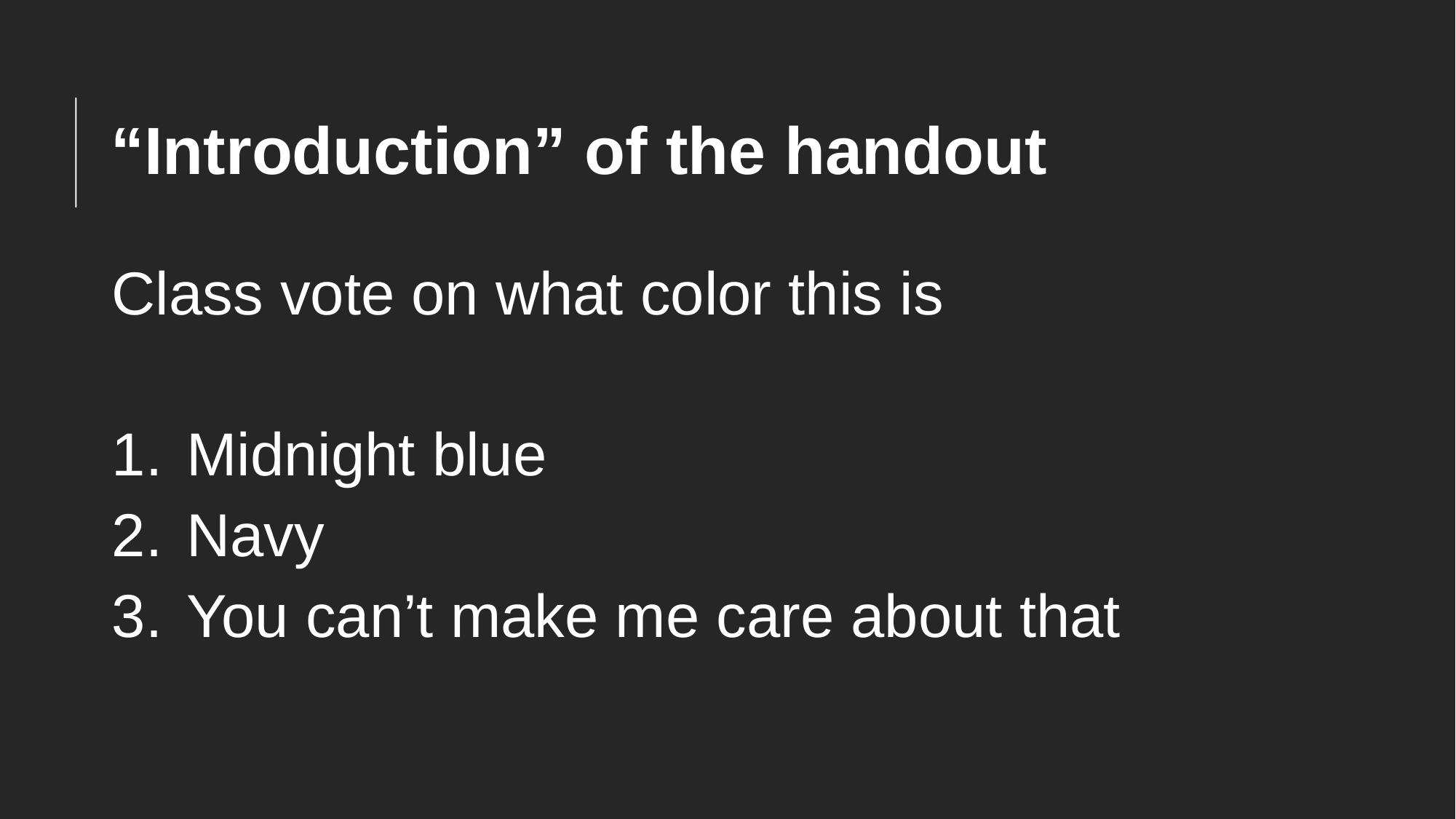

# “Introduction” of the handout
Class vote on what color this is

Midnight blue
Navy
You can’t make me care about that